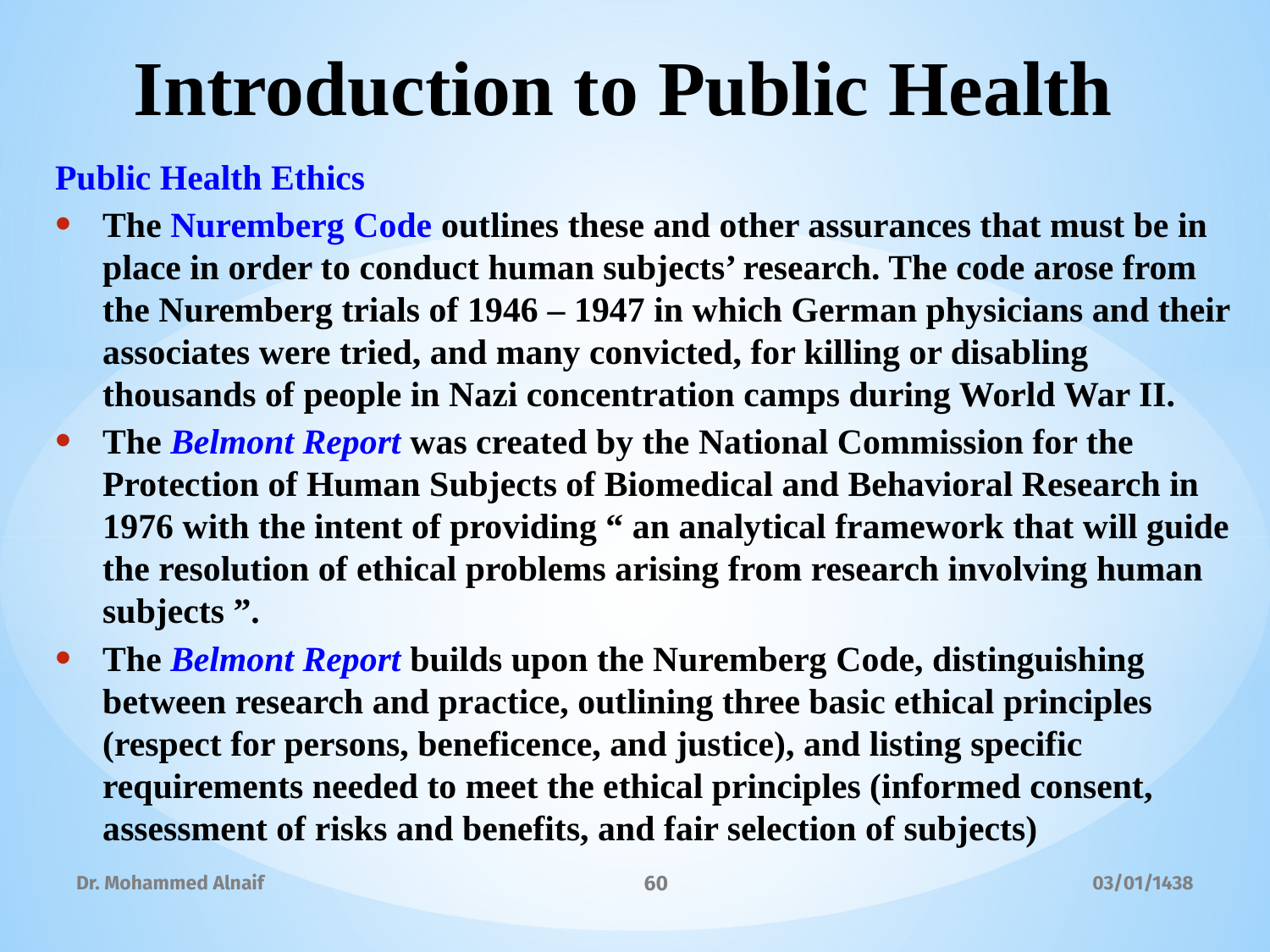

# Introduction to Public Health
Public Health Ethics
The Nuremberg Code outlines these and other assurances that must be in place in order to conduct human subjects’ research. The code arose from the Nuremberg trials of 1946 – 1947 in which German physicians and their associates were tried, and many convicted, for killing or disabling thousands of people in Nazi concentration camps during World War II.
The Belmont Report was created by the National Commission for the Protection of Human Subjects of Biomedical and Behavioral Research in 1976 with the intent of providing “ an analytical framework that will guide the resolution of ethical problems arising from research involving human subjects ”.
The Belmont Report builds upon the Nuremberg Code, distinguishing between research and practice, outlining three basic ethical principles (respect for persons, beneficence, and justice), and listing specific requirements needed to meet the ethical principles (informed consent, assessment of risks and benefits, and fair selection of subjects)
Dr. Mohammed Alnaif
60
03/01/1438